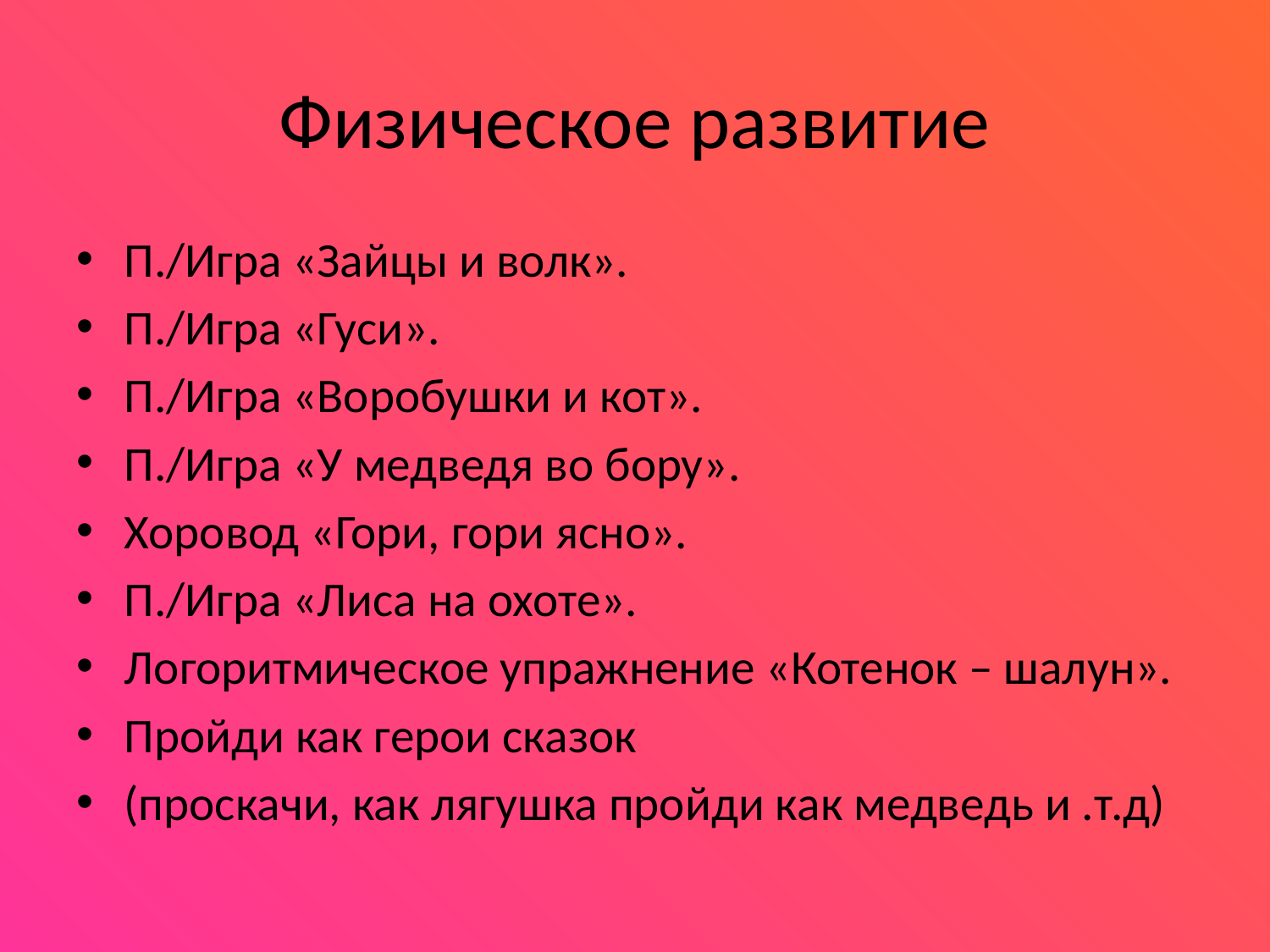

# Физическое развитие
П./Игра «Зайцы и волк».
П./Игра «Гуси».
П./Игра «Воробушки и кот».
П./Игра «У медведя во бору».
Хоровод «Гори, гори ясно».
П./Игра «Лиса на охоте».
Логоритмическое упражнение «Котенок – шалун».
Пройди как герои сказок
(проскачи, как лягушка пройди как медведь и .т.д)